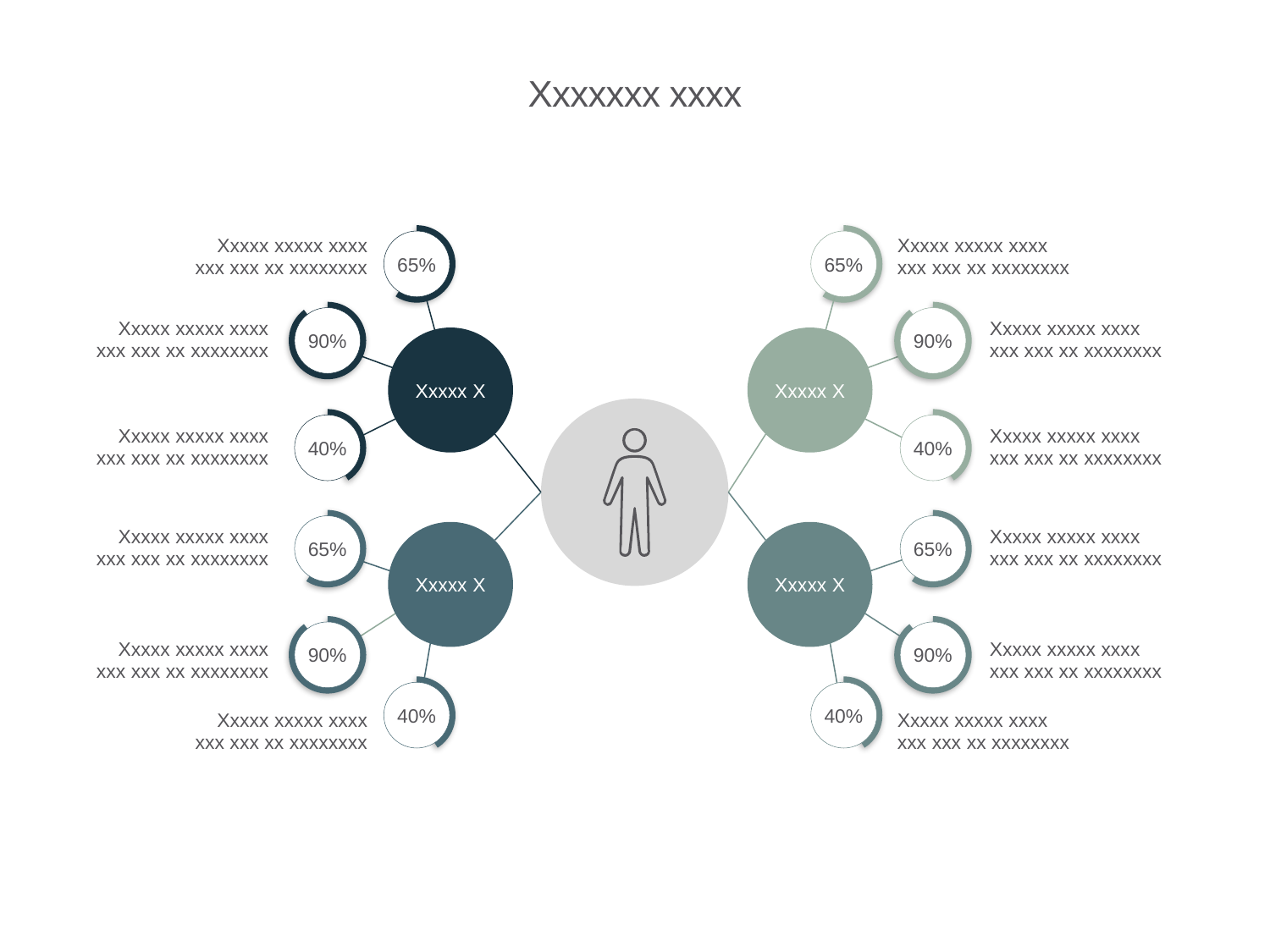

# Xxxxxxx xxxx

Xxxxx xxxxx xxxx xxx xxx xx xxxxxxxx
Xxxxx xxxxx xxxx xxx xxx xx xxxxxxxx
65%
65%

90%
90%
Xxxxx xxxxx xxxx xxx xxx xx xxxxxxxx
Xxxxx xxxxx xxxx xxx xxx xx xxxxxxxx
Xxxxx X
Xxxxx X

40%
40%
Xxxxx xxxxx xxxx xxx xxx xx xxxxxxxx
Xxxxx xxxxx xxxx xxx xxx xx xxxxxxxx

65%
65%
Xxxxx xxxxx xxxx xxx xxx xx xxxxxxxx
Xxxxx xxxxx xxxx xxx xxx xx xxxxxxxx
Xxxxx X
Xxxxx X

90%
90%
Xxxxx xxxxx xxxx xxx xxx xx xxxxxxxx
Xxxxx xxxxx xxxx xxx xxx xx xxxxxxxx

40%
40%
Xxxxx xxxxx xxxx xxx xxx xx xxxxxxxx
Xxxxx xxxxx xxxx xxx xxx xx xxxxxxxx